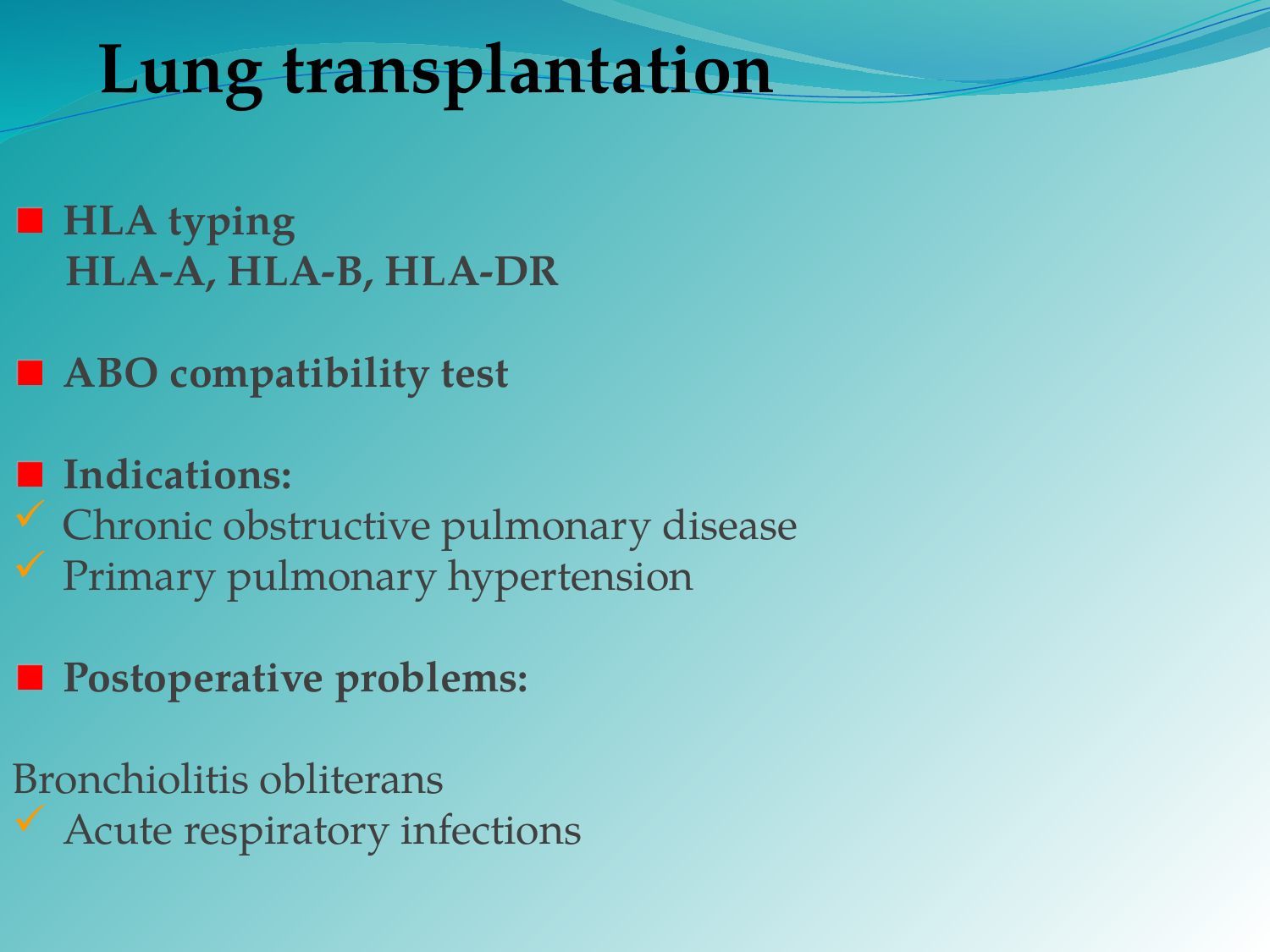

Lung transplantation

HLA typing
     HLA-A, HLA-B, HLA-DR

ABO compatibility test

Indications:
Chronic obstructive pulmonary disease
Primary pulmonary hypertension

Postoperative problems:

Bronchiolitis obliterans
Acute respiratory infections